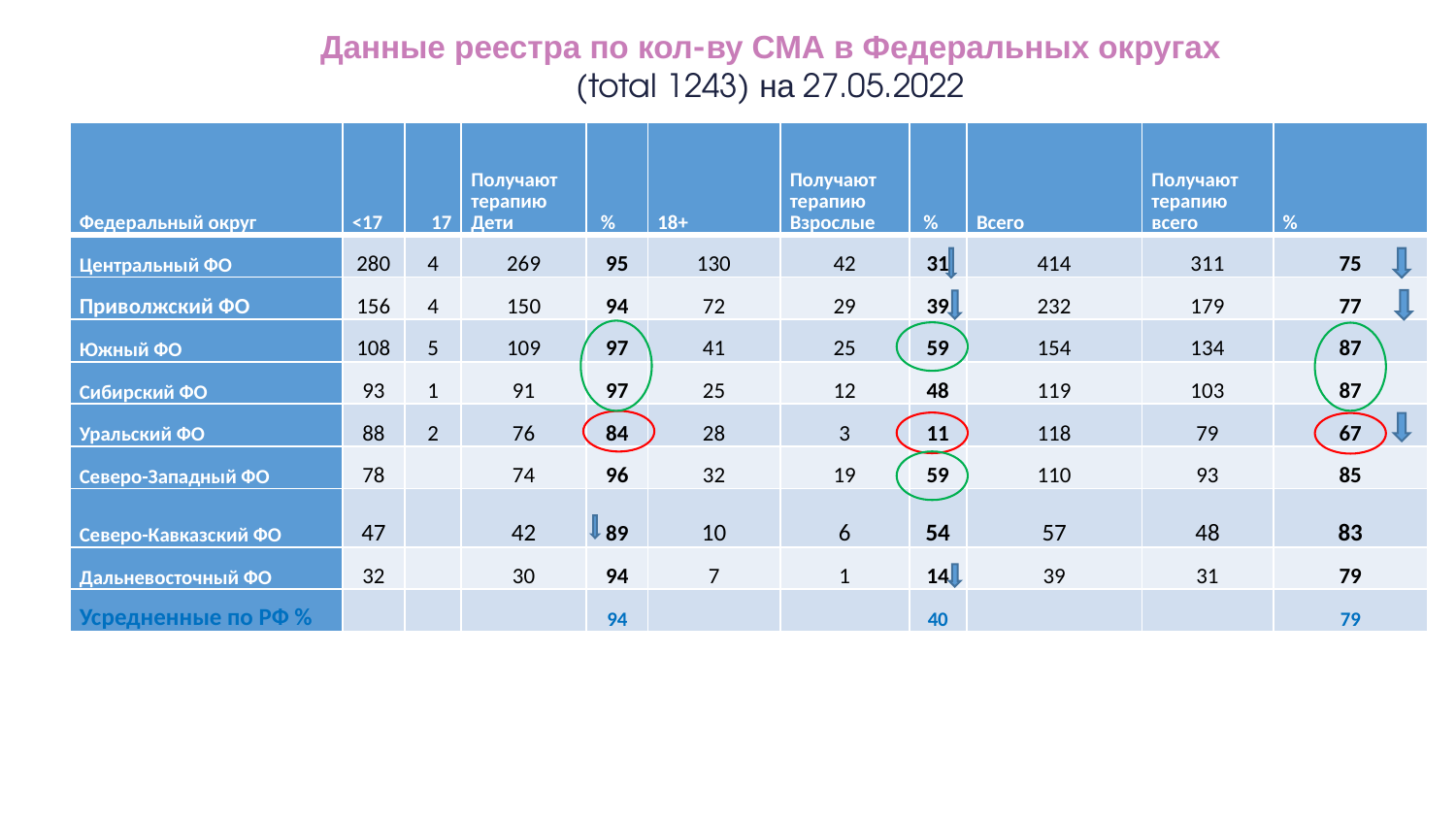

Данные реестра по кол-ву СМА в Федеральных округах (total 1243) на 27.05.2022
| Федеральный округ | <17 | 17 | Получают терапию Дети | % | 18+ | Получают терапию Взрослые | % | Всего | Получают терапию всего | % |
| --- | --- | --- | --- | --- | --- | --- | --- | --- | --- | --- |
| Центральный ФО | 280 | 4 | 269 | 95 | 130 | 42 | 31 | 414 | 311 | 75 |
| Приволжский ФО | 156 | 4 | 150 | 94 | 72 | 29 | 39 | 232 | 179 | 77 |
| Южный ФО | 108 | 5 | 109 | 97 | 41 | 25 | 59 | 154 | 134 | 87 |
| Сибирский ФО | 93 | 1 | 91 | 97 | 25 | 12 | 48 | 119 | 103 | 87 |
| Уральский ФО | 88 | 2 | 76 | 84 | 28 | 3 | 11 | 118 | 79 | 67 |
| Северо-Западный ФО | 78 |  | 74 | 96 | 32 | 19 | 59 | 110 | 93 | 85 |
| Северо-Кавказский ФО | 47 |  | 42 | 89 | 10 | 6 | 54 | 57 | 48 | 83 |
| Дальневосточный ФО | 32 |  | 30 | 94 | 7 | 1 | 14 | 39 | 31 | 79 |
| Усредненные по РФ % |  |  |  | 94 |  |  | 40 |  |  | 79 |

10